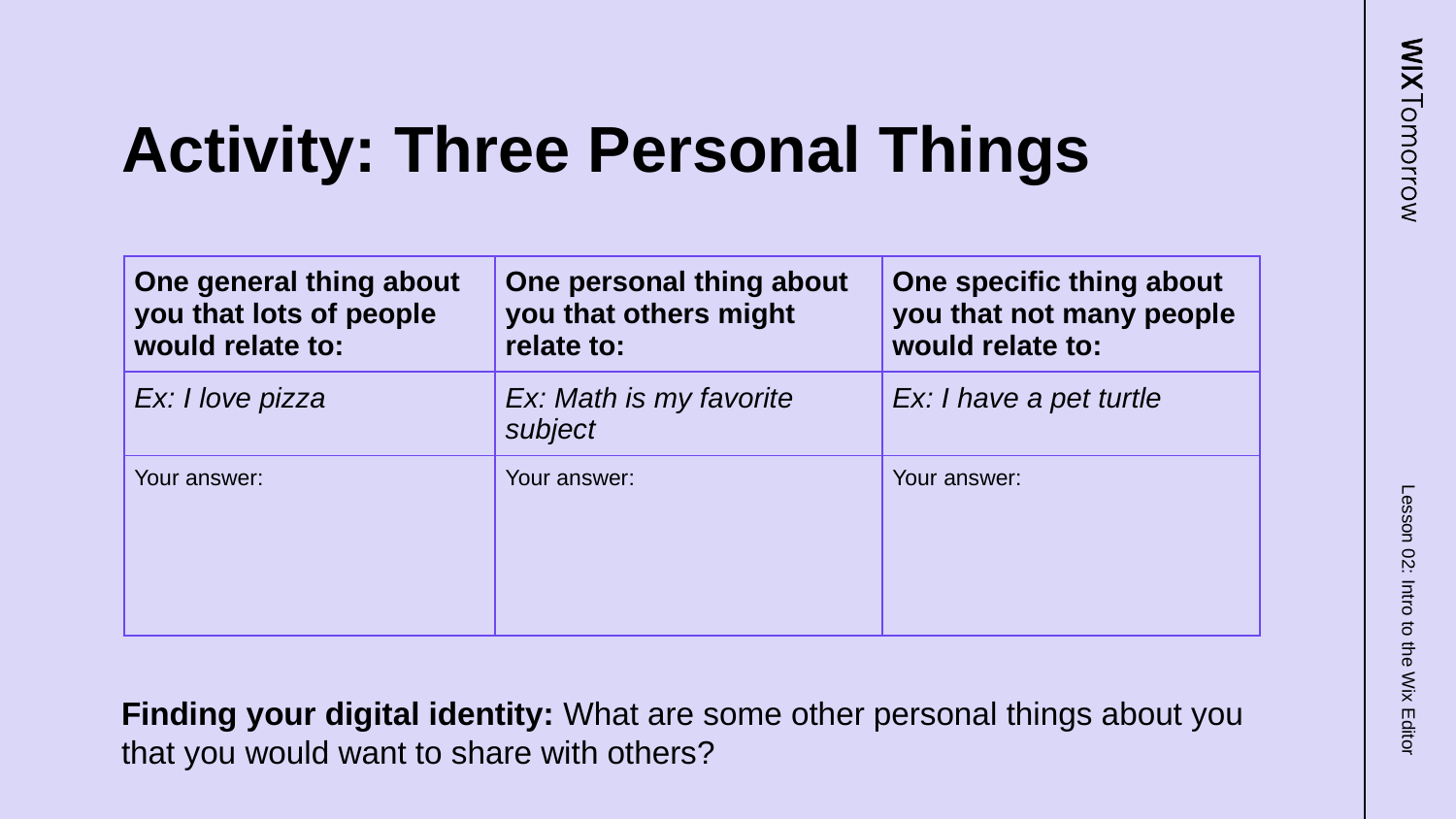

Activity: Three Personal Things
| One general thing about you that lots of people would relate to: | One personal thing about you that others might relate to: | One specific thing about you that not many people would relate to: |
| --- | --- | --- |
| Ex: I love pizza | Ex: Math is my favorite subject | Ex: I have a pet turtle |
| Your answer: | Your answer: | Your answer: |
Finding your digital identity: What are some other personal things about you that you would want to share with others?